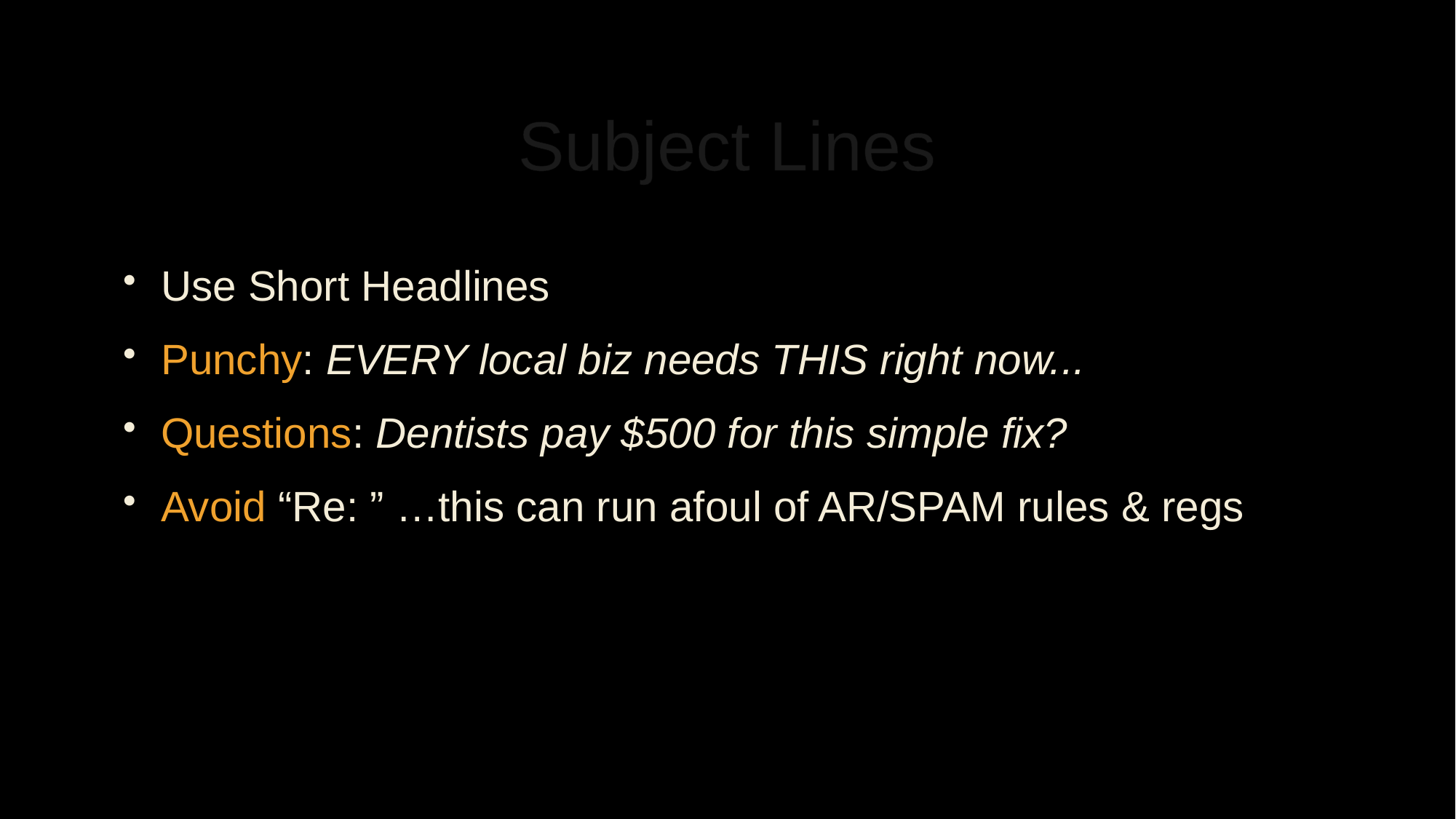

# Subject Lines
Use Short Headlines
Punchy: EVERY local biz needs THIS right now...
Questions: Dentists pay $500 for this simple fix?
Avoid “Re: ” …this can run afoul of AR/SPAM rules & regs